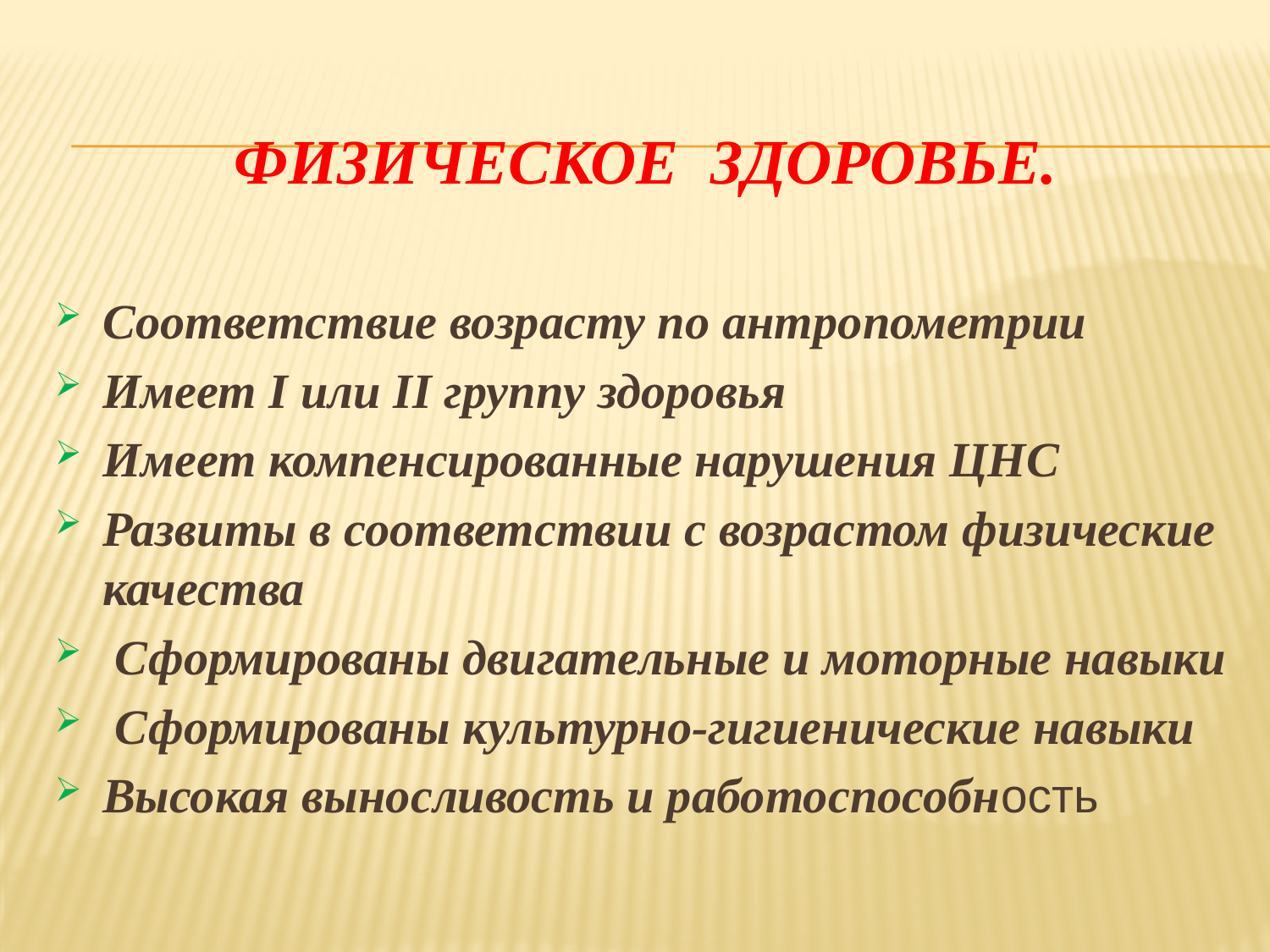

# Физическое  здоровье.

Соответствие возрасту по антропометрии
Имеет I или II группу здоровья
Имеет компенсированные нарушения ЦНС
Развиты в соответствии с возрастом физические качества
 Сформированы двигательные и моторные навыки
 Сформированы культурно-гигиенические навыки
Высокая выносливость и работоспособность